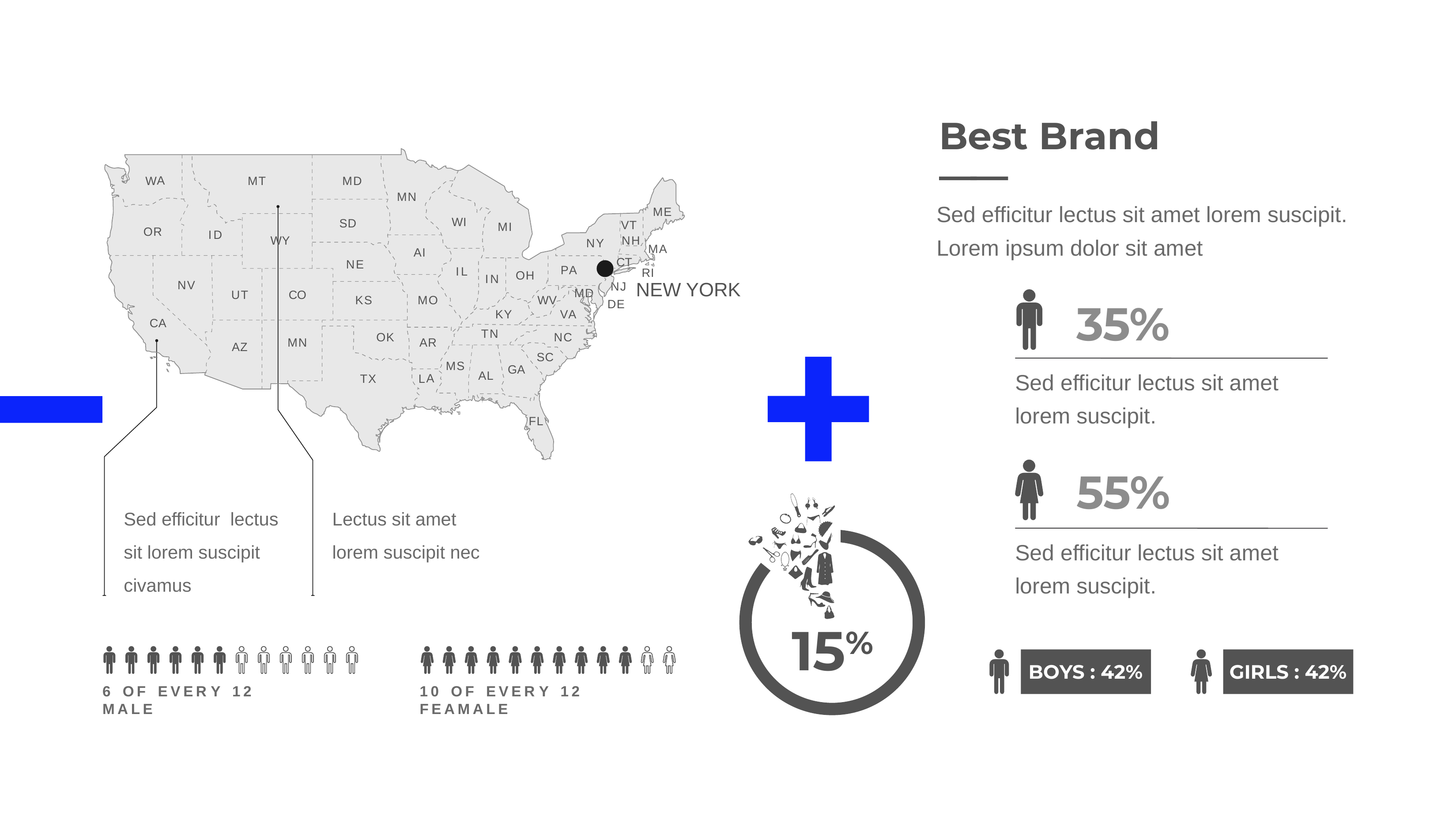

Best Brand
——

A
W
M
T
M
D
M
N
M
E
W
I
S
D
V
T
M
I
O
R
I
D
W
Y
N
H
N
Y
M
A
A
I
C
T
N
E
P
A
I
L
R
I
O
H
I
N
NEW YORK
N
V
N
J
M
D
U
T
C
O
K
S
M
O
W
V
D
E
K
Y
V
A
C
A
T
N
N
C
O
K
M
N
A
R
A
Z
S
C
M
S
G
A
A
L
A
T
X
L
F
L
Sed efficitur lectus sit amet lorem suscipit.

Lorem ipsum dolor sit amet

35%

Sed efficitur lectus sit amet lorem suscipit.

55%

Sed efficitur  lectus sit lorem suscipit civamus

Lectus sit amet lorem suscipit nec

Sed efficitur lectus sit amet lorem suscipit.

15%

BOYS : 42%
GIRLS : 42%
6   OF   EVER Y   12   MALE
10   OF   EVER Y   12   FEAMALE